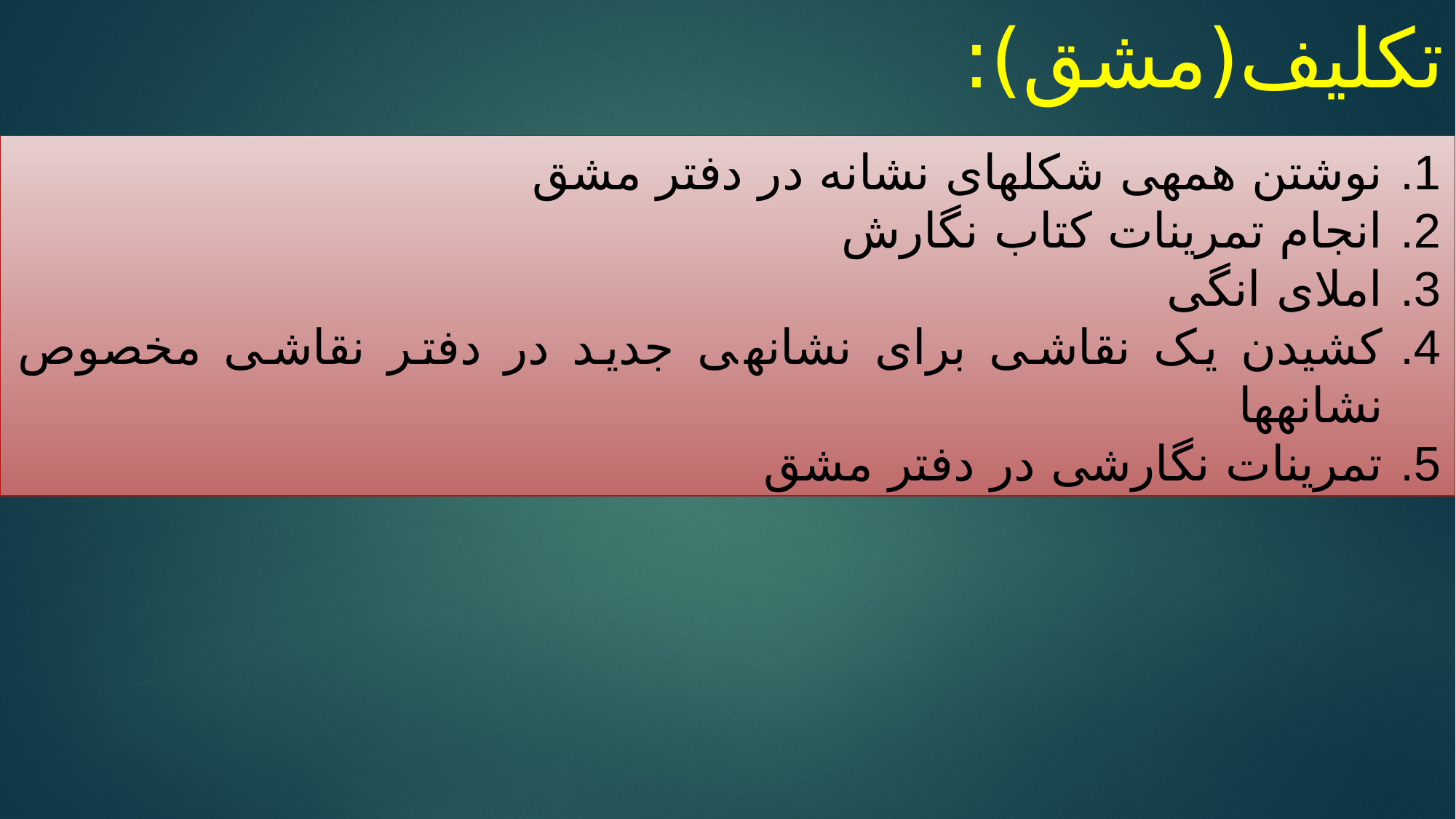

تکلیف(مشق):
نوشتن همه‎ی شکل‎های نشانه در دفتر مشق
انجام تمرینات کتاب نگارش
املای انگی
کشیدن یک نقاشی برای نشانه‎ی جدید در دفتر نقاشی مخصوص نشانه‎ها
تمرینات نگارشی در دفتر مشق